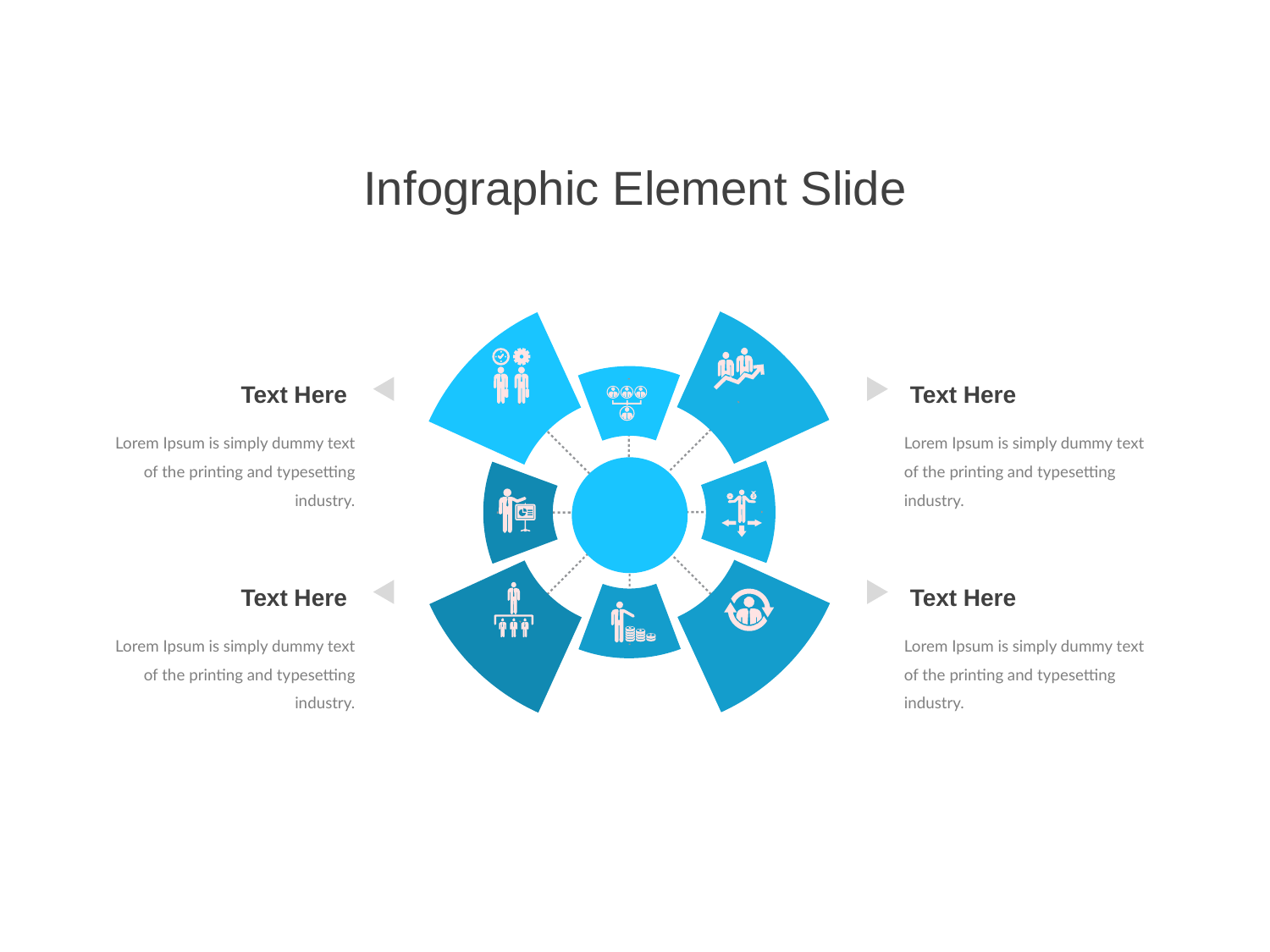

Infographic Element Slide

Text Here
Text Here

Lorem Ipsum is simply dummy text of the printing and typesetting industry.
Lorem Ipsum is simply dummy text of the printing and typesetting industry.
Text Here
Text Here

Lorem Ipsum is simply dummy text of the printing and typesetting industry.
Lorem Ipsum is simply dummy text of the printing and typesetting industry.